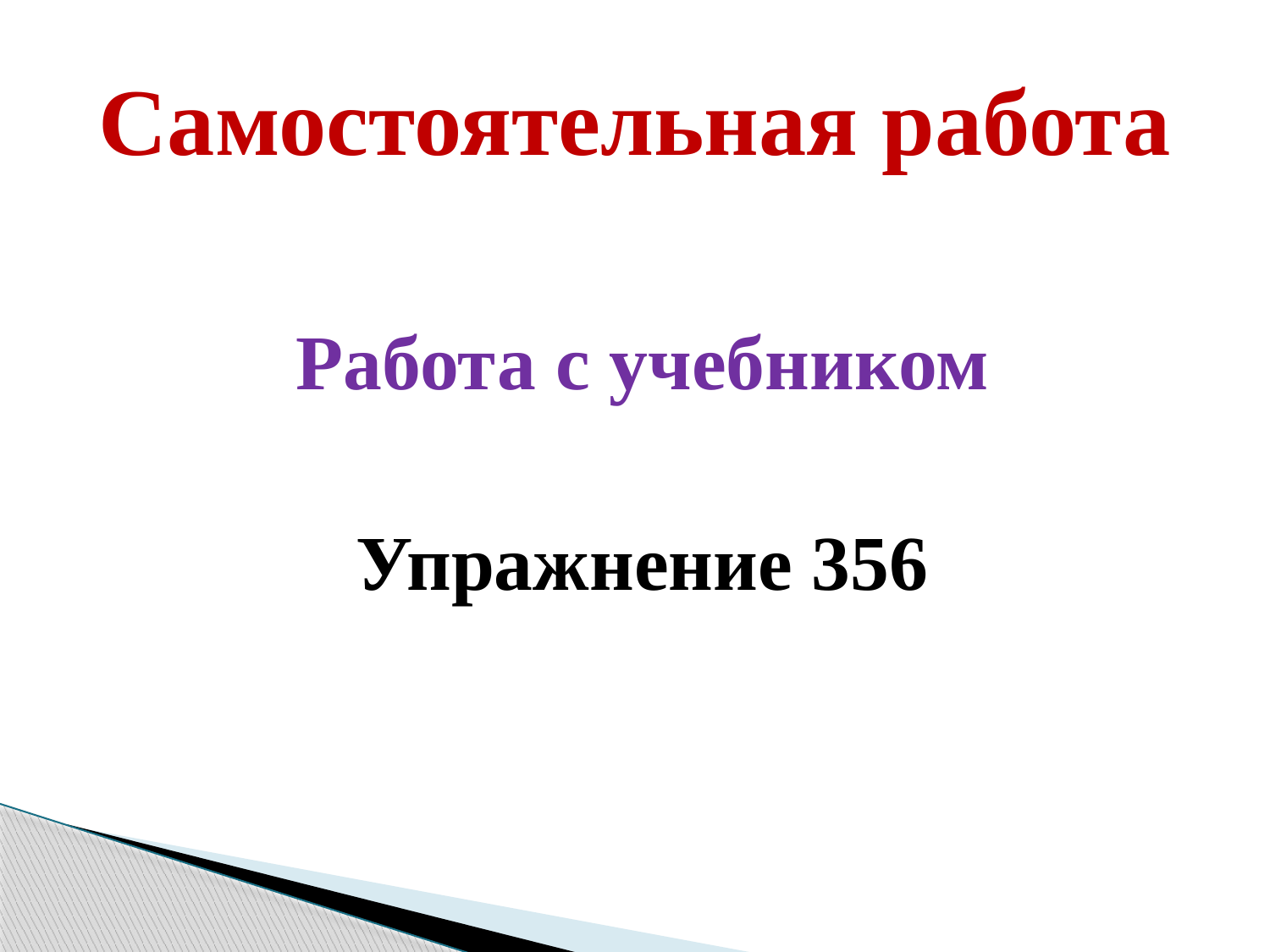

# Самостоятельная работа
Работа с учебником

Упражнение 356